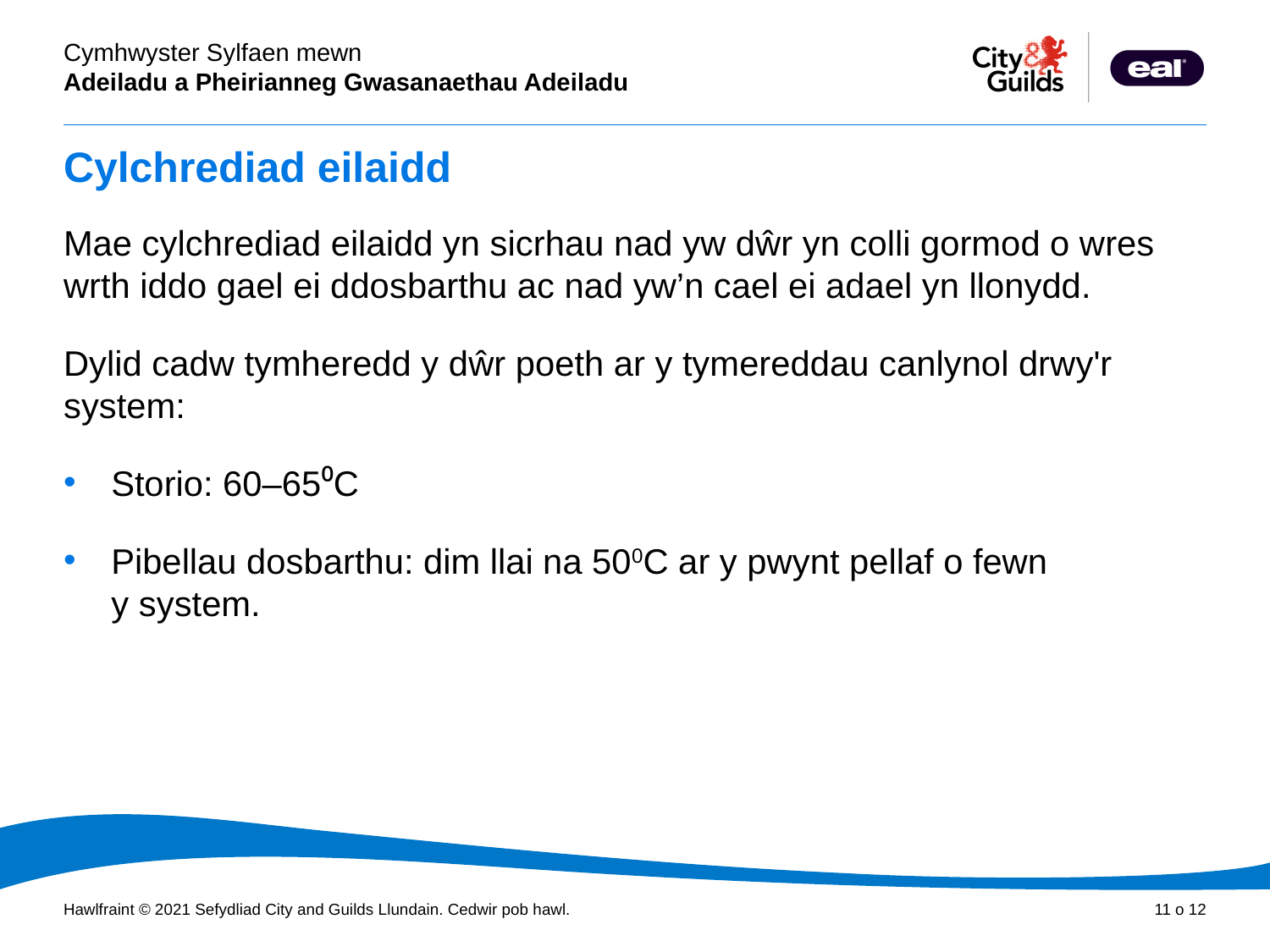

# Cylchrediad eilaidd
Mae cylchrediad eilaidd yn sicrhau nad yw dŵr yn colli gormod o wres wrth iddo gael ei ddosbarthu ac nad yw’n cael ei adael yn llonydd.
Dylid cadw tymheredd y dŵr poeth ar y tymereddau canlynol drwy'r system:
Storio: 60–65⁰C
Pibellau dosbarthu: dim llai na 500C ar y pwynt pellaf o fewn
y system.